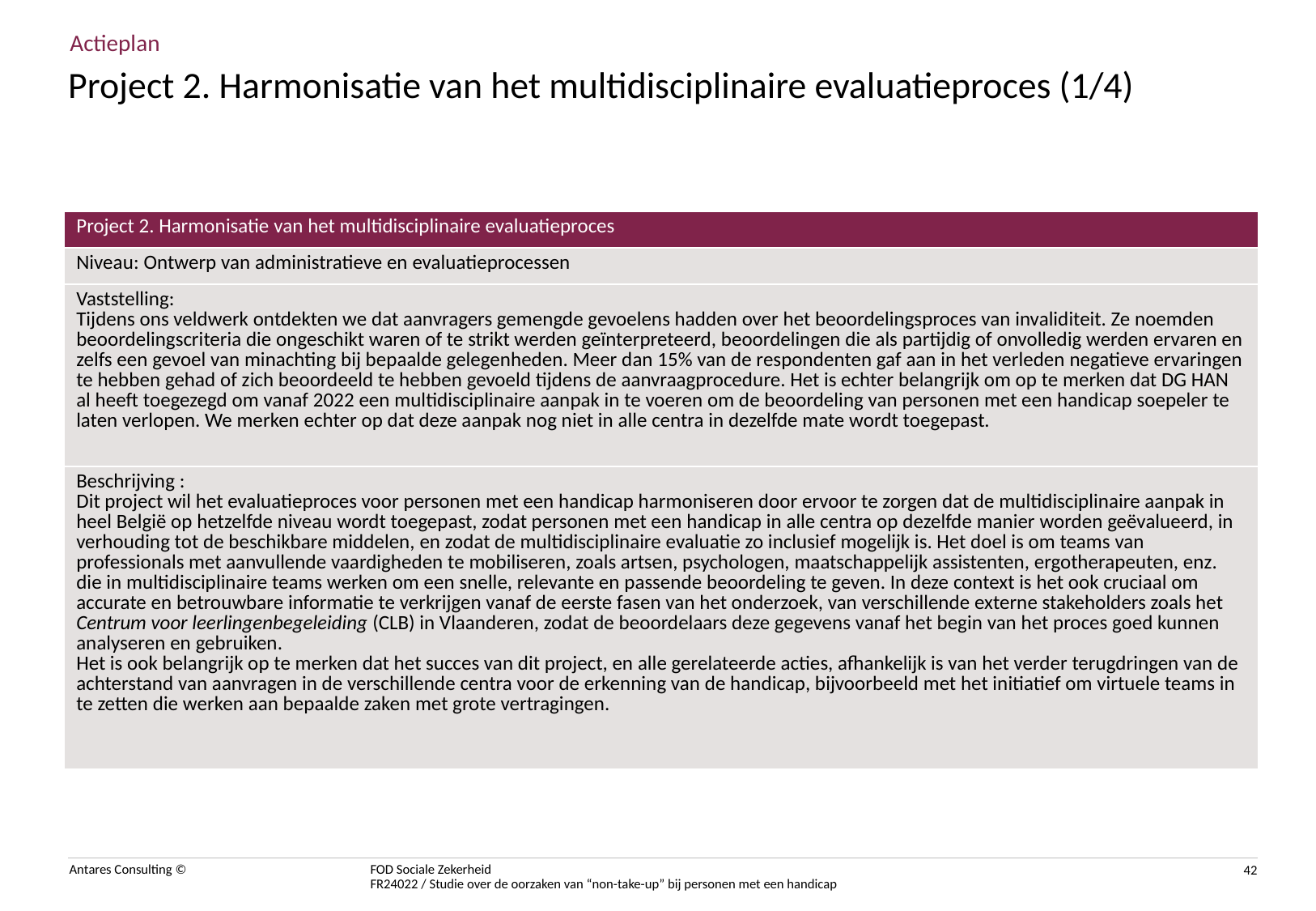

Actieplan
# Project 2. Harmonisatie van het multidisciplinaire evaluatieproces (1/4)
| Project 2. Harmonisatie van het multidisciplinaire evaluatieproces |
| --- |
| Niveau: Ontwerp van administratieve en evaluatieprocessen |
| Vaststelling: Tijdens ons veldwerk ontdekten we dat aanvragers gemengde gevoelens hadden over het beoordelingsproces van invaliditeit. Ze noemden beoordelingscriteria die ongeschikt waren of te strikt werden geïnterpreteerd, beoordelingen die als partijdig of onvolledig werden ervaren en zelfs een gevoel van minachting bij bepaalde gelegenheden. Meer dan 15% van de respondenten gaf aan in het verleden negatieve ervaringen te hebben gehad of zich beoordeeld te hebben gevoeld tijdens de aanvraagprocedure. Het is echter belangrijk om op te merken dat DG HAN al heeft toegezegd om vanaf 2022 een multidisciplinaire aanpak in te voeren om de beoordeling van personen met een handicap soepeler te laten verlopen. We merken echter op dat deze aanpak nog niet in alle centra in dezelfde mate wordt toegepast. |
| Beschrijving : Dit project wil het evaluatieproces voor personen met een handicap harmoniseren door ervoor te zorgen dat de multidisciplinaire aanpak in heel België op hetzelfde niveau wordt toegepast, zodat personen met een handicap in alle centra op dezelfde manier worden geëvalueerd, in verhouding tot de beschikbare middelen, en zodat de multidisciplinaire evaluatie zo inclusief mogelijk is. Het doel is om teams van professionals met aanvullende vaardigheden te mobiliseren, zoals artsen, psychologen, maatschappelijk assistenten, ergotherapeuten, enz. die in multidisciplinaire teams werken om een snelle, relevante en passende beoordeling te geven. In deze context is het ook cruciaal om accurate en betrouwbare informatie te verkrijgen vanaf de eerste fasen van het onderzoek, van verschillende externe stakeholders zoals het Centrum voor leerlingenbegeleiding (CLB) in Vlaanderen, zodat de beoordelaars deze gegevens vanaf het begin van het proces goed kunnen analyseren en gebruiken. Het is ook belangrijk op te merken dat het succes van dit project, en alle gerelateerde acties, afhankelijk is van het verder terugdringen van de achterstand van aanvragen in de verschillende centra voor de erkenning van de handicap, bijvoorbeeld met het initiatief om virtuele teams in te zetten die werken aan bepaalde zaken met grote vertragingen. |